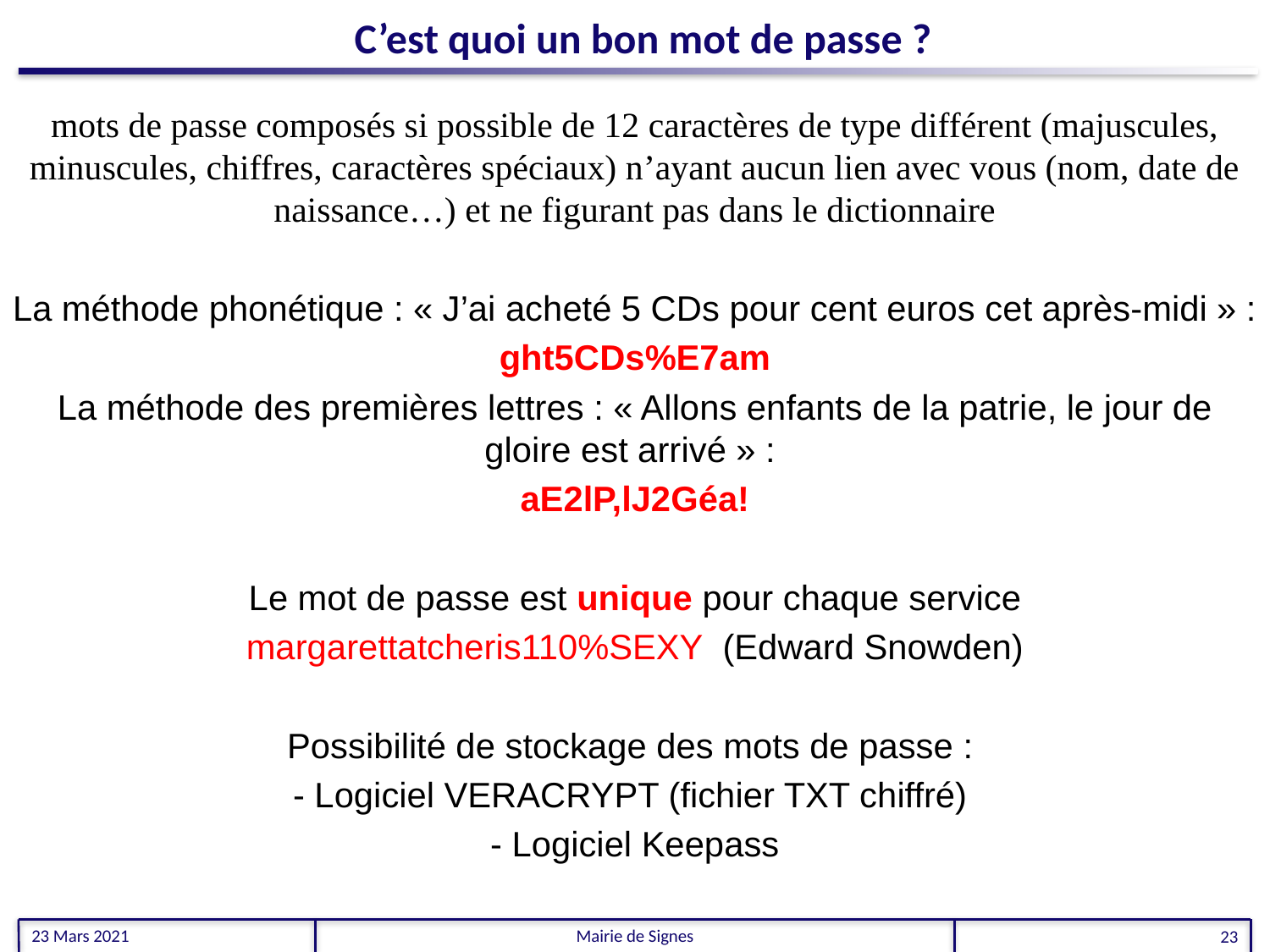

C’est quoi un bon mot de passe ?
mots de passe composés si possible de 12 caractères de type différent (majuscules, minuscules, chiffres, caractères spéciaux) n’ayant aucun lien avec vous (nom, date de naissance…) et ne figurant pas dans le dictionnaire

La méthode phonétique : « J’ai acheté 5 CDs pour cent euros cet après-midi » :
ght5CDs%E7am
La méthode des premières lettres : « Allons enfants de la patrie, le jour de gloire est arrivé » :
aE2lP,lJ2Géa!

Le mot de passe est unique pour chaque service
margarettatcheris110%SEXY  (Edward Snowden)

Possibilité de stockage des mots de passe :
- Logiciel VERACRYPT (fichier TXT chiffré)
- Logiciel Keepass
23 Mars 2021
Mairie de Signes
23